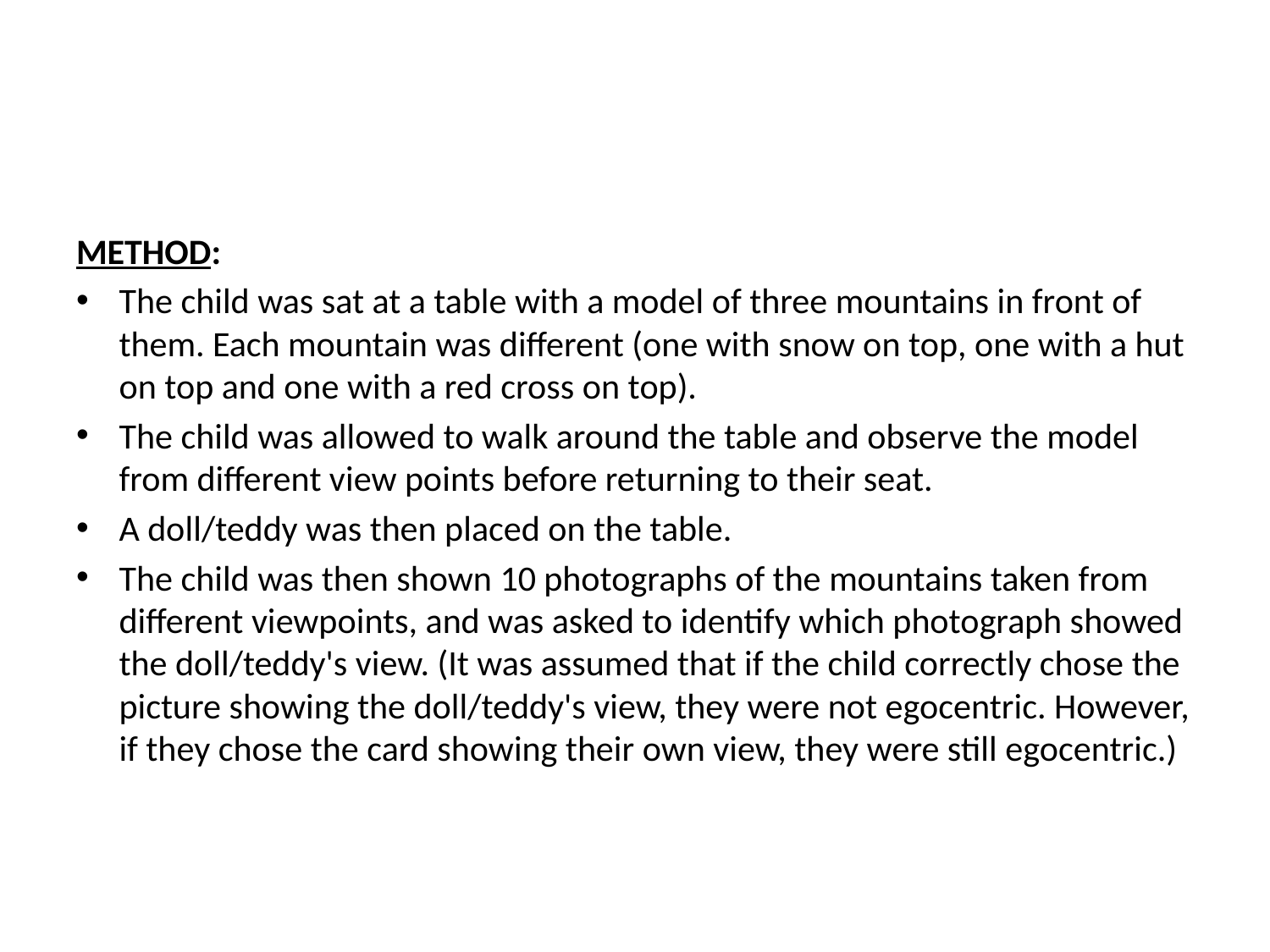

#
METHOD:
The child was sat at a table with a model of three mountains in front of them. Each mountain was different (one with snow on top, one with a hut on top and one with a red cross on top).
The child was allowed to walk around the table and observe the model from different view points before returning to their seat.
A doll/teddy was then placed on the table.
The child was then shown 10 photographs of the mountains taken from different viewpoints, and was asked to identify which photograph showed the doll/teddy's view. (It was assumed that if the child correctly chose the picture showing the doll/teddy's view, they were not egocentric. However, if they chose the card showing their own view, they were still egocentric.)